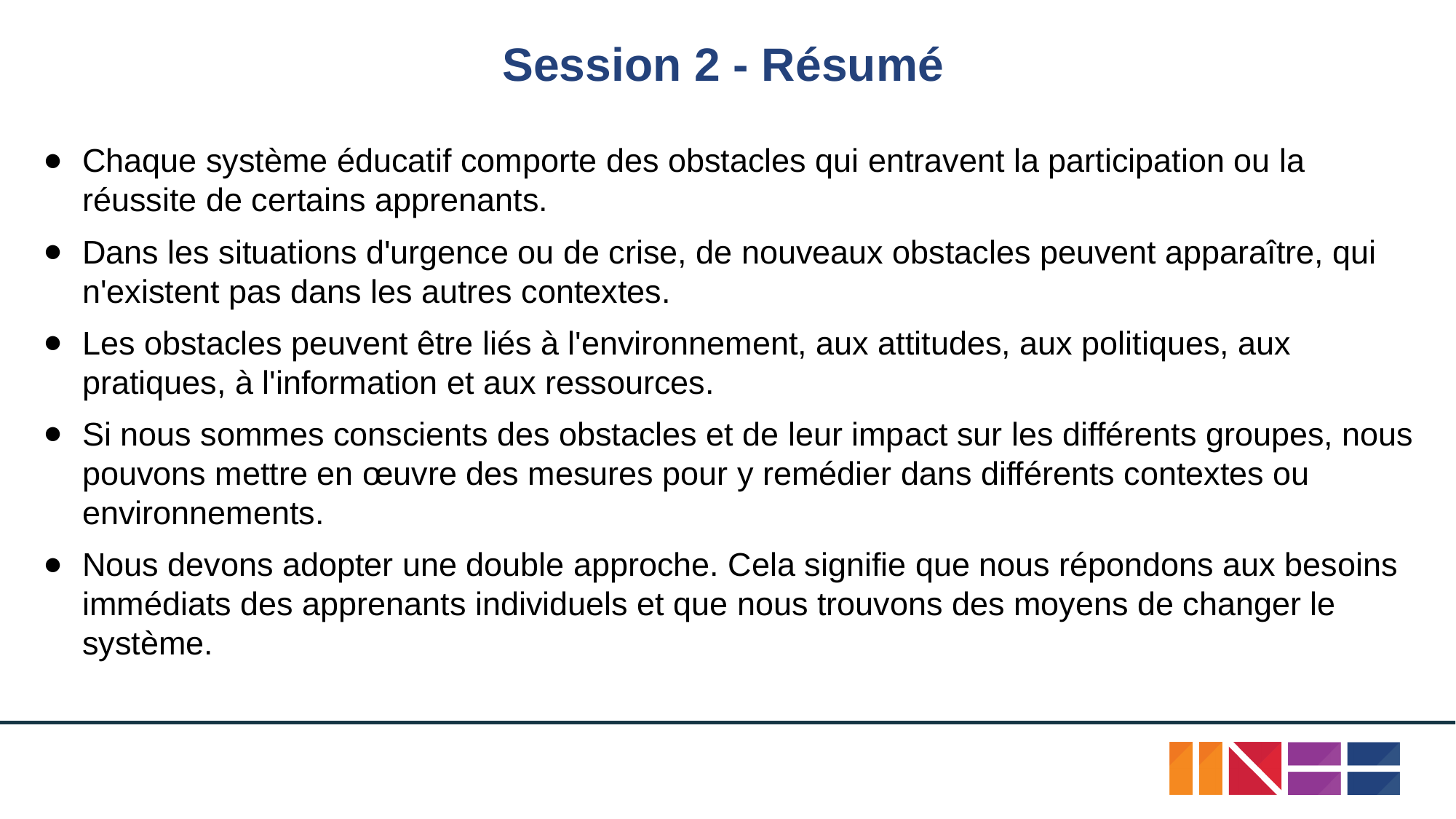

# Session 2 - Résumé

Chaque système éducatif comporte des obstacles qui entravent la participation ou la réussite de certains apprenants.
Dans les situations d'urgence ou de crise, de nouveaux obstacles peuvent apparaître, qui n'existent pas dans les autres contextes.
Les obstacles peuvent être liés à l'environnement, aux attitudes, aux politiques, aux pratiques, à l'information et aux ressources.
Si nous sommes conscients des obstacles et de leur impact sur les différents groupes, nous pouvons mettre en œuvre des mesures pour y remédier dans différents contextes ou environnements.
Nous devons adopter une double approche. Cela signifie que nous répondons aux besoins immédiats des apprenants individuels et que nous trouvons des moyens de changer le système.